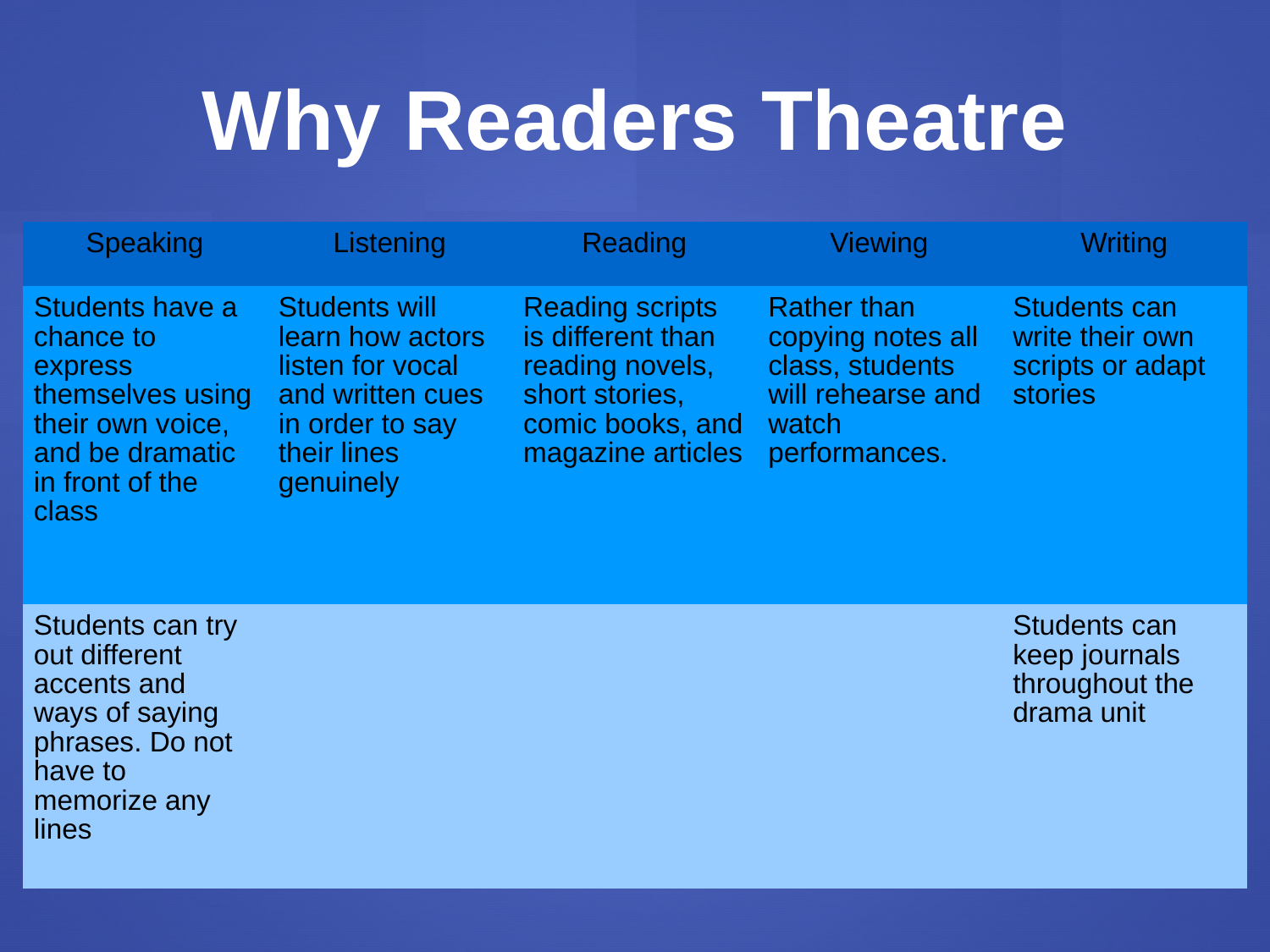

# Why Readers Theatre
| Speaking | Listening | Reading | Viewing | Writing |
| --- | --- | --- | --- | --- |
| Students have a chance to express themselves using their own voice, and be dramatic in front of the class | Students will learn how actors listen for vocal and written cues in order to say their lines genuinely | Reading scripts is different than reading novels, short stories, comic books, and magazine articles | Rather than copying notes all class, students will rehearse and watch performances. | Students can write their own scripts or adapt stories |
| Students can try out different accents and ways of saying phrases. Do not have to memorize any lines |  |  |  | Students can keep journals throughout the drama unit |